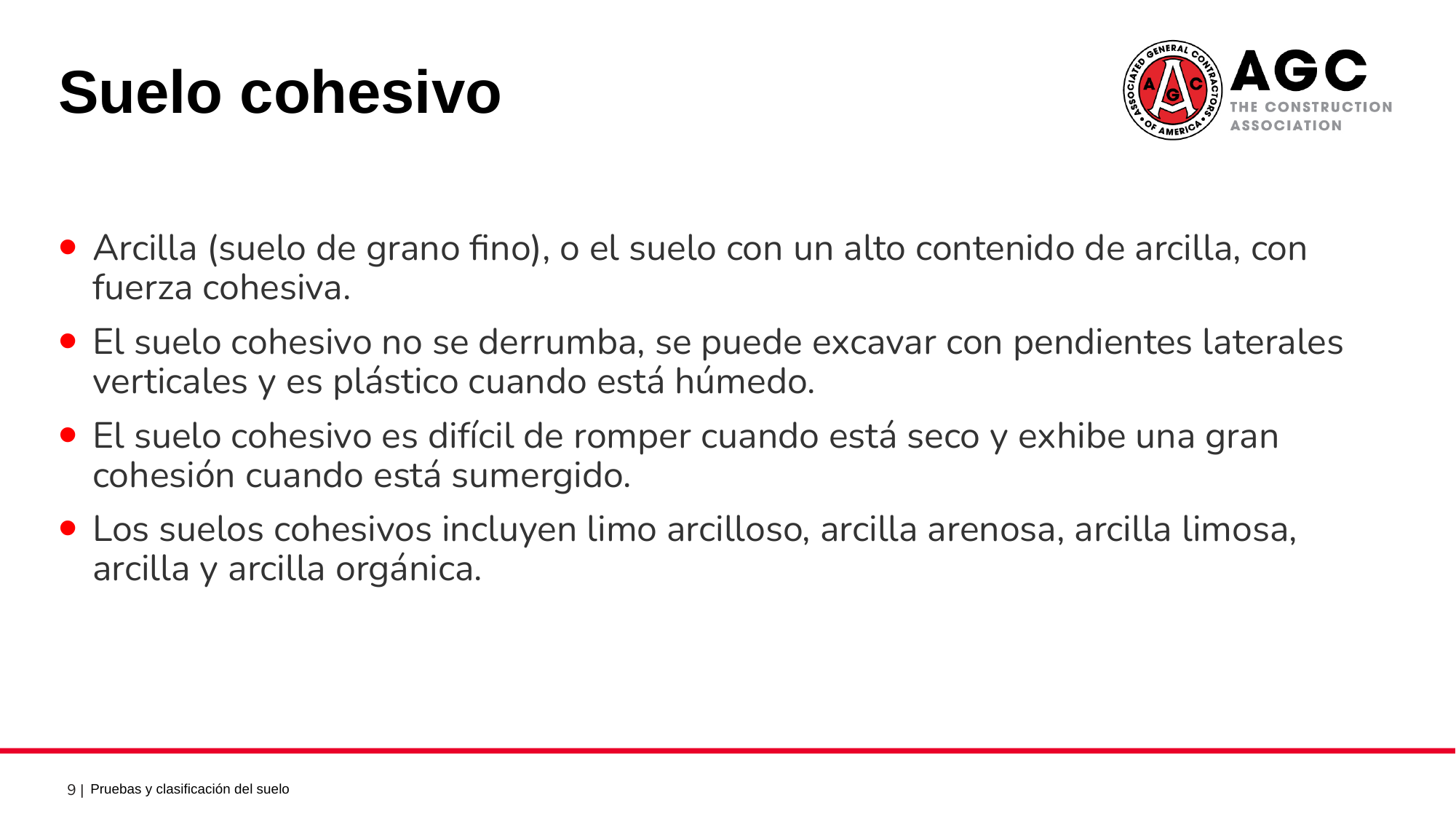

Suelo cohesivo
Arcilla (suelo de grano fino), o el suelo con un alto contenido de arcilla, con fuerza cohesiva.
El suelo cohesivo no se derrumba, se puede excavar con pendientes laterales verticales y es plástico cuando está húmedo.
El suelo cohesivo es difícil de romper cuando está seco y exhibe una gran cohesión cuando está sumergido.
Los suelos cohesivos incluyen limo arcilloso, arcilla arenosa, arcilla limosa, arcilla y arcilla orgánica.

Pruebas y clasificación del suelo